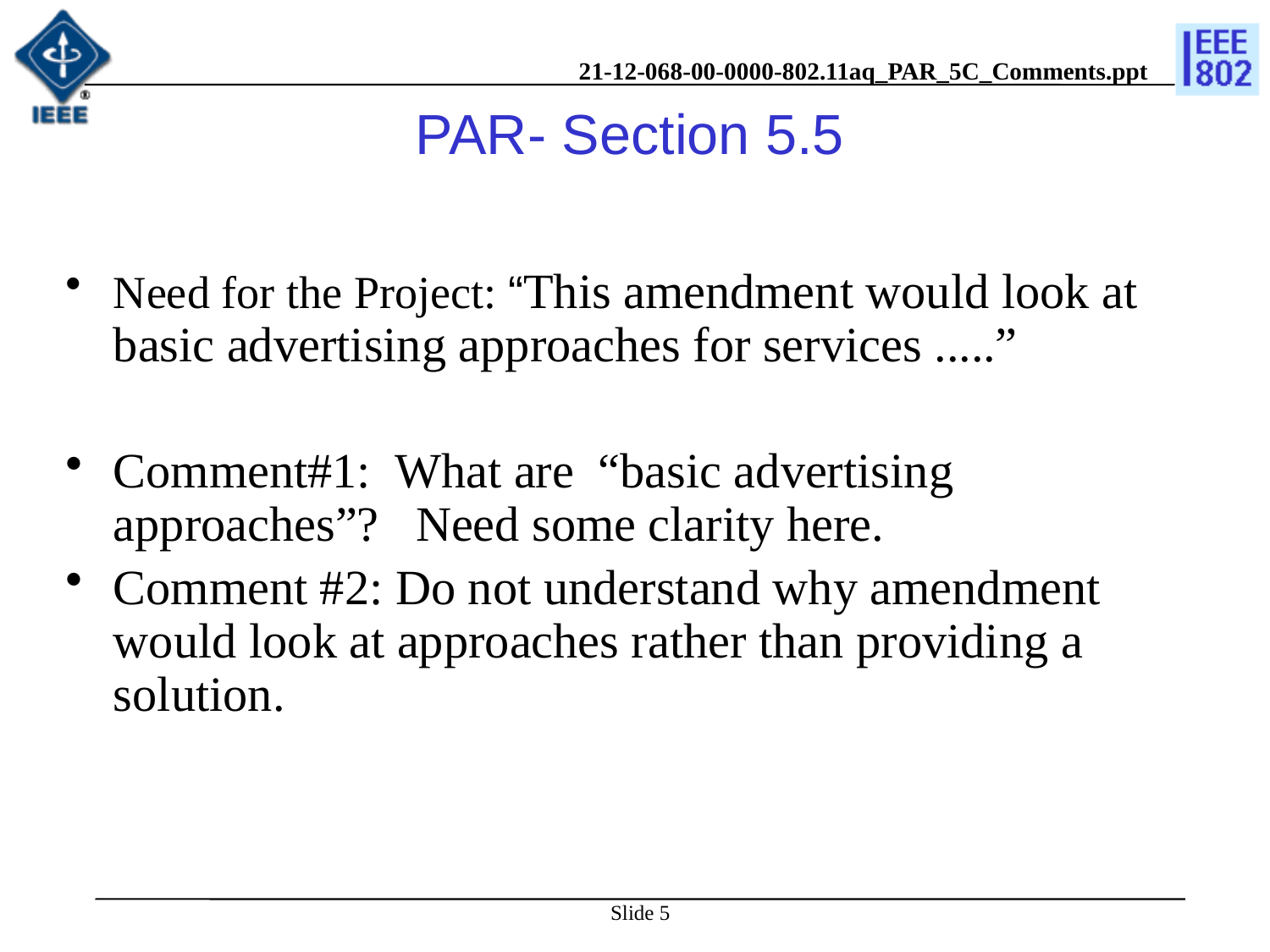

# PAR- Section 5.5

Need for the Project: “This amendment would look at basic advertising approaches for services .....”

Comment#1:  What are  “basic advertising approaches”?   Need some clarity here.
Comment #2: Do not understand why amendment would look at approaches rather than providing a solution.

Slide 5